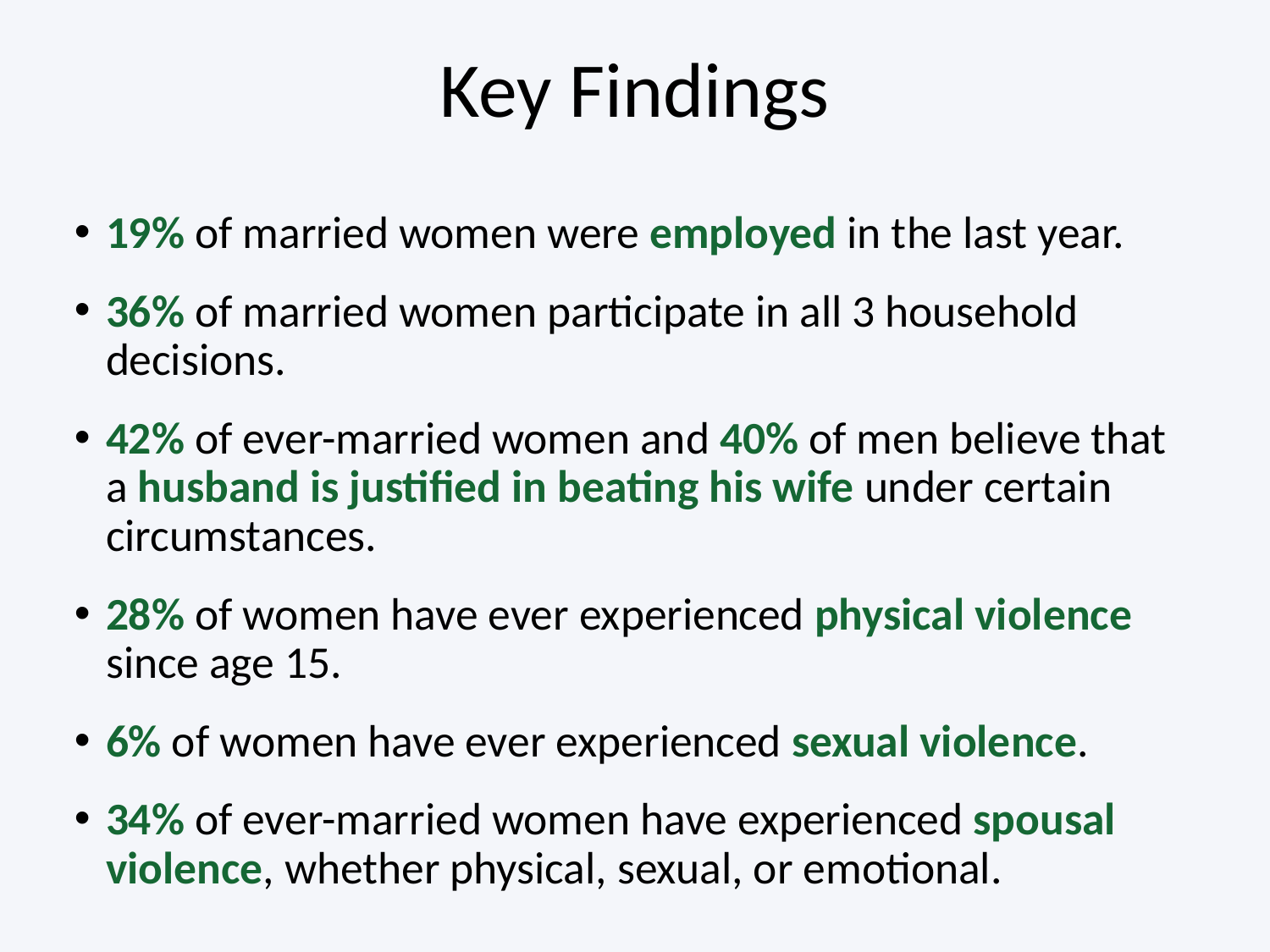

# Key Findings
19% of married women were employed in the last year.
36% of married women participate in all 3 household decisions.
42% of ever-married women and 40% of men believe that a husband is justified in beating his wife under certain circumstances.
28% of women have ever experienced physical violence since age 15.
6% of women have ever experienced sexual violence.
34% of ever-married women have experienced spousal violence, whether physical, sexual, or emotional.